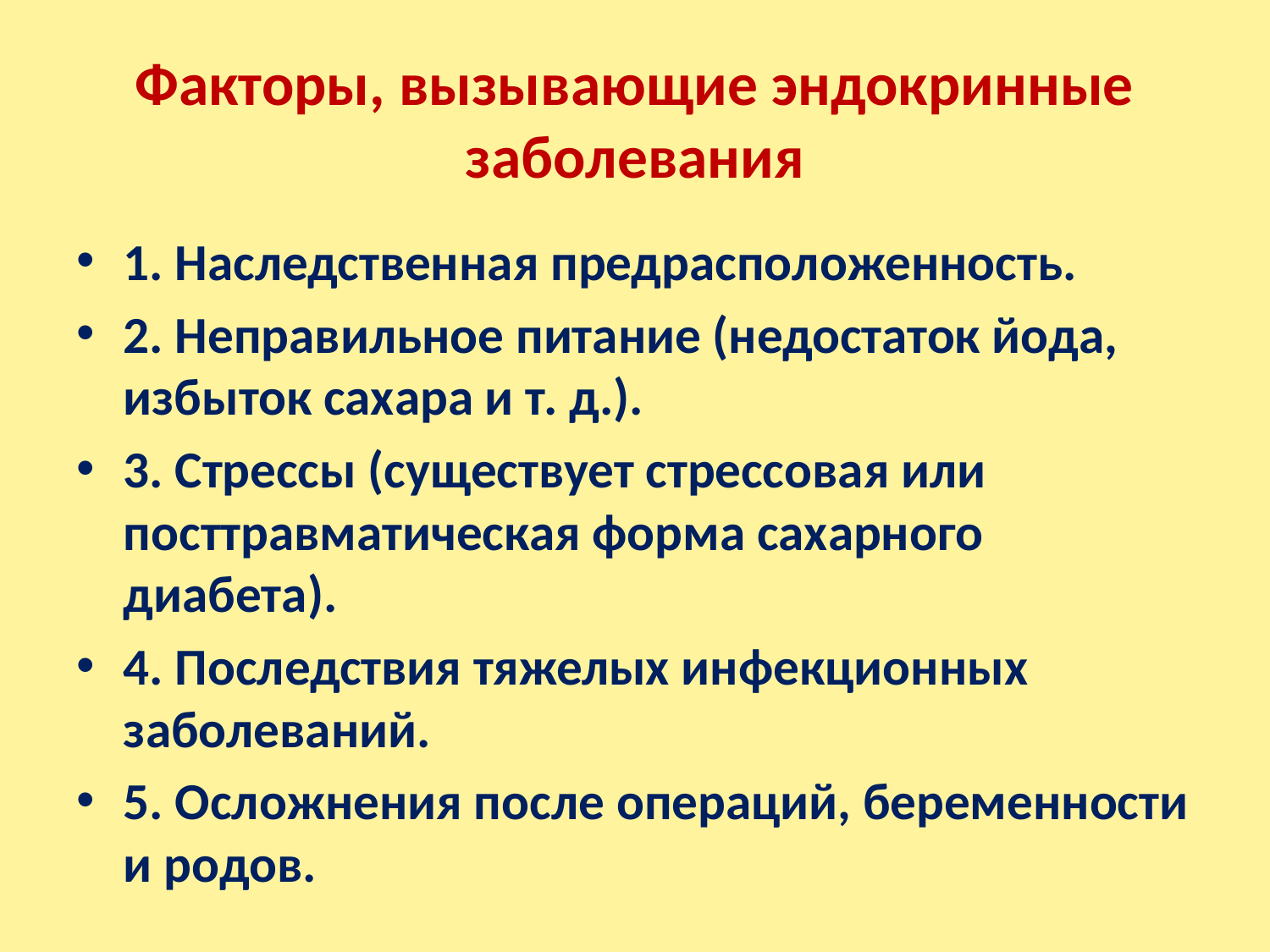

# Факторы, вызывающие эндокринные заболевания
1. Наследственная предрасположенность.
2. Неправильное питание (недостаток йода, избыток сахара и т. д.).
3. Стрессы (существует стрессовая или посттравматическая форма сахарного диабета).
4. Последствия тяжелых инфекционных заболеваний.
5. Осложнения после операций, беременности и родов.